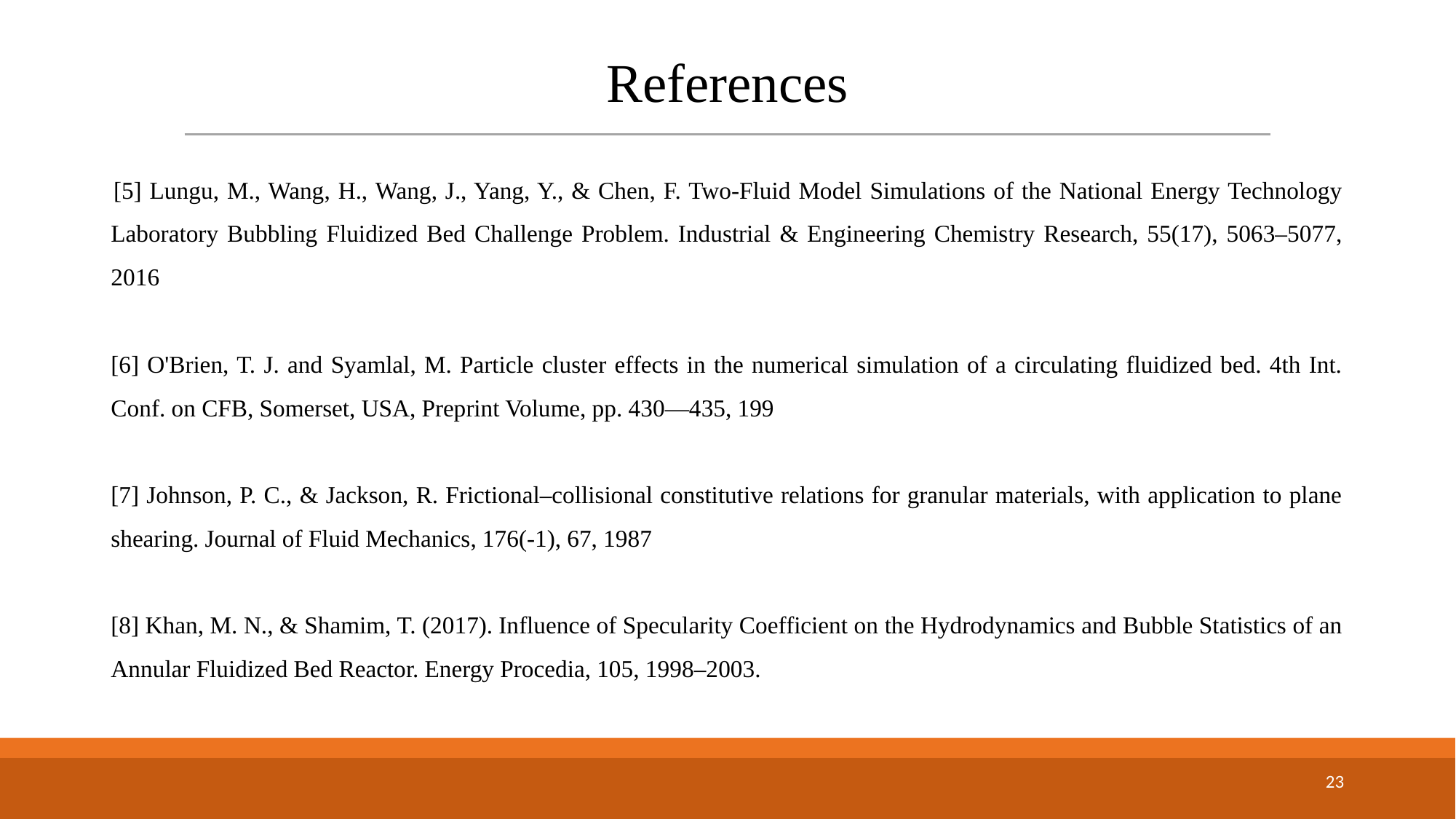

# References
 [5] Lungu, M., Wang, H., Wang, J., Yang, Y., & Chen, F. Two-Fluid Model Simulations of the National Energy Technology Laboratory Bubbling Fluidized Bed Challenge Problem. Industrial & Engineering Chemistry Research, 55(17), 5063–5077, 2016

[6] O'Brien, T. J. and Syamlal, M. Particle cluster effects in the numerical simulation of a circulating fluidized bed. 4th Int. Conf. on CFB, Somerset, USA, Preprint Volume, pp. 430—435, 199

[7] Johnson, P. C., & Jackson, R. Frictional–collisional constitutive relations for granular materials, with application to plane shearing. Journal of Fluid Mechanics, 176(-1), 67, 1987

[8] Khan, M. N., & Shamim, T. (2017). Influence of Specularity Coefficient on the Hydrodynamics and Bubble Statistics of an Annular Fluidized Bed Reactor. Energy Procedia, 105, 1998–2003.

23